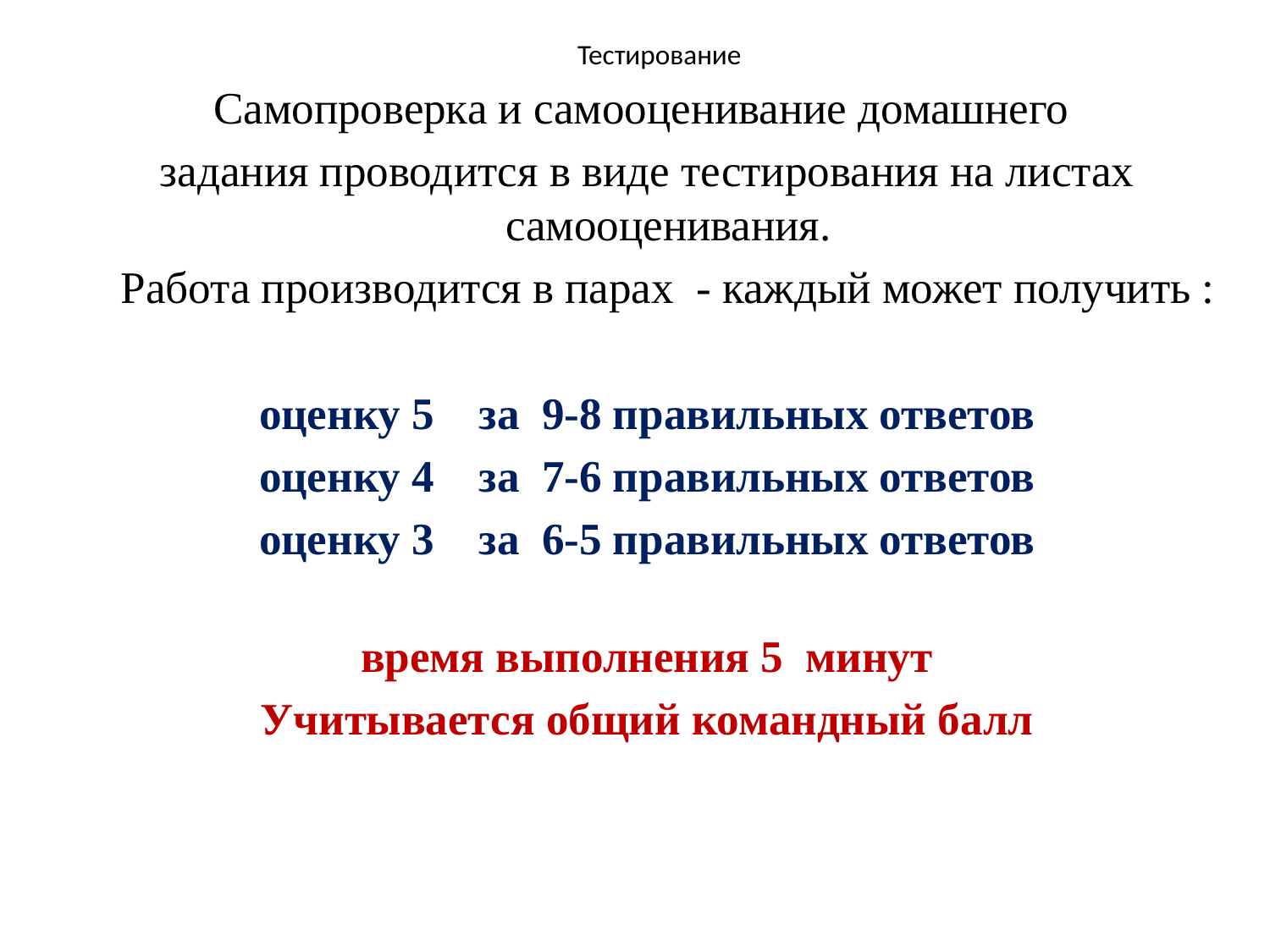

Тестирование
Самопроверка и самооценивание домашнего
задания проводится в виде тестирования на листах самооценивания.
    Работа производится в парах  - каждый может получить :

оценку 5    за  9-8 правильных ответов
оценку 4    за  7-6 правильных ответов
оценку 3    за  6-5 правильных ответов

время выполнения 5  минут
Учитывается общий командный балл